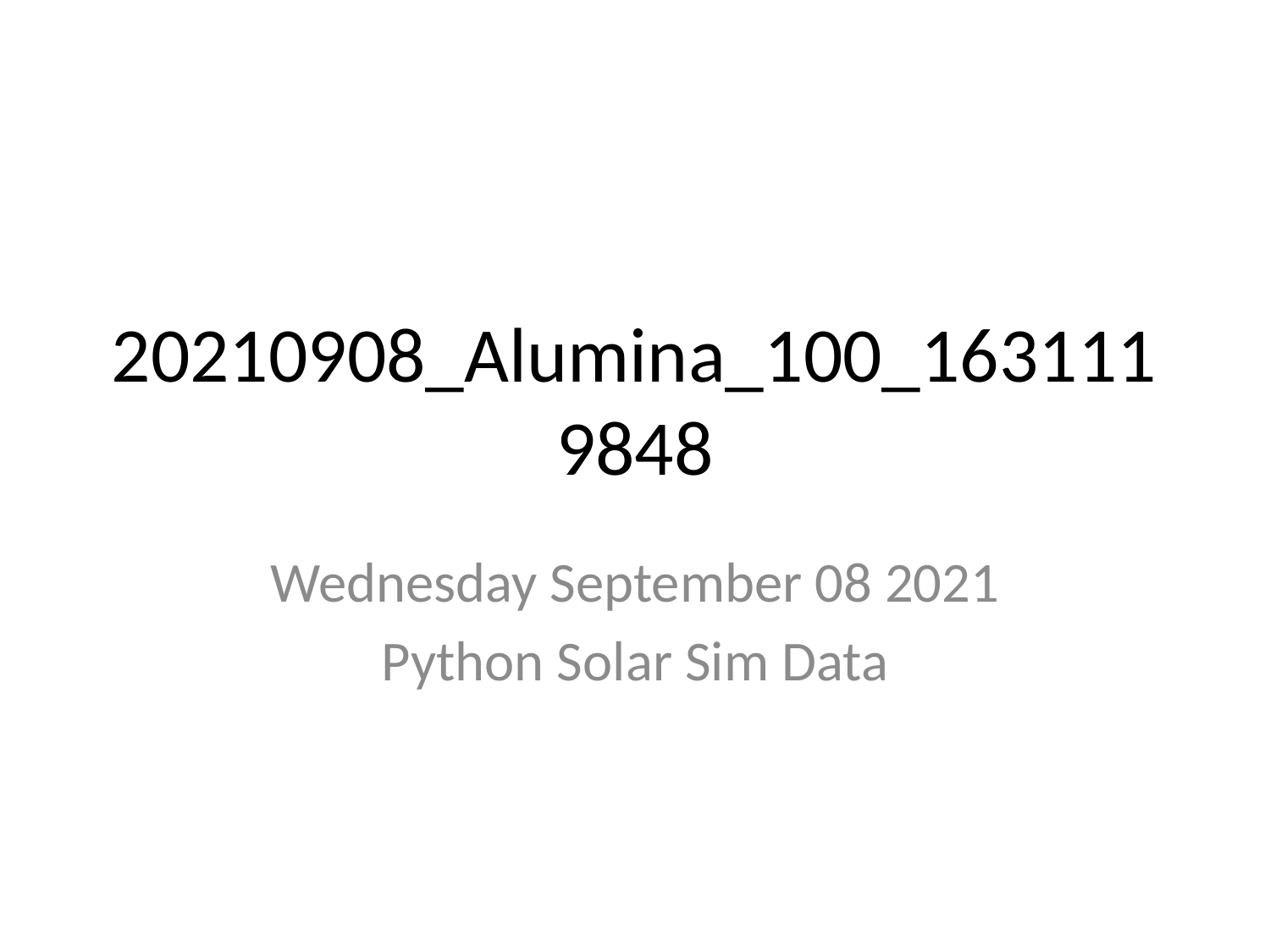

# 20210908_Alumina_100_1631119848
Wednesday September 08 2021
Python Solar Sim Data